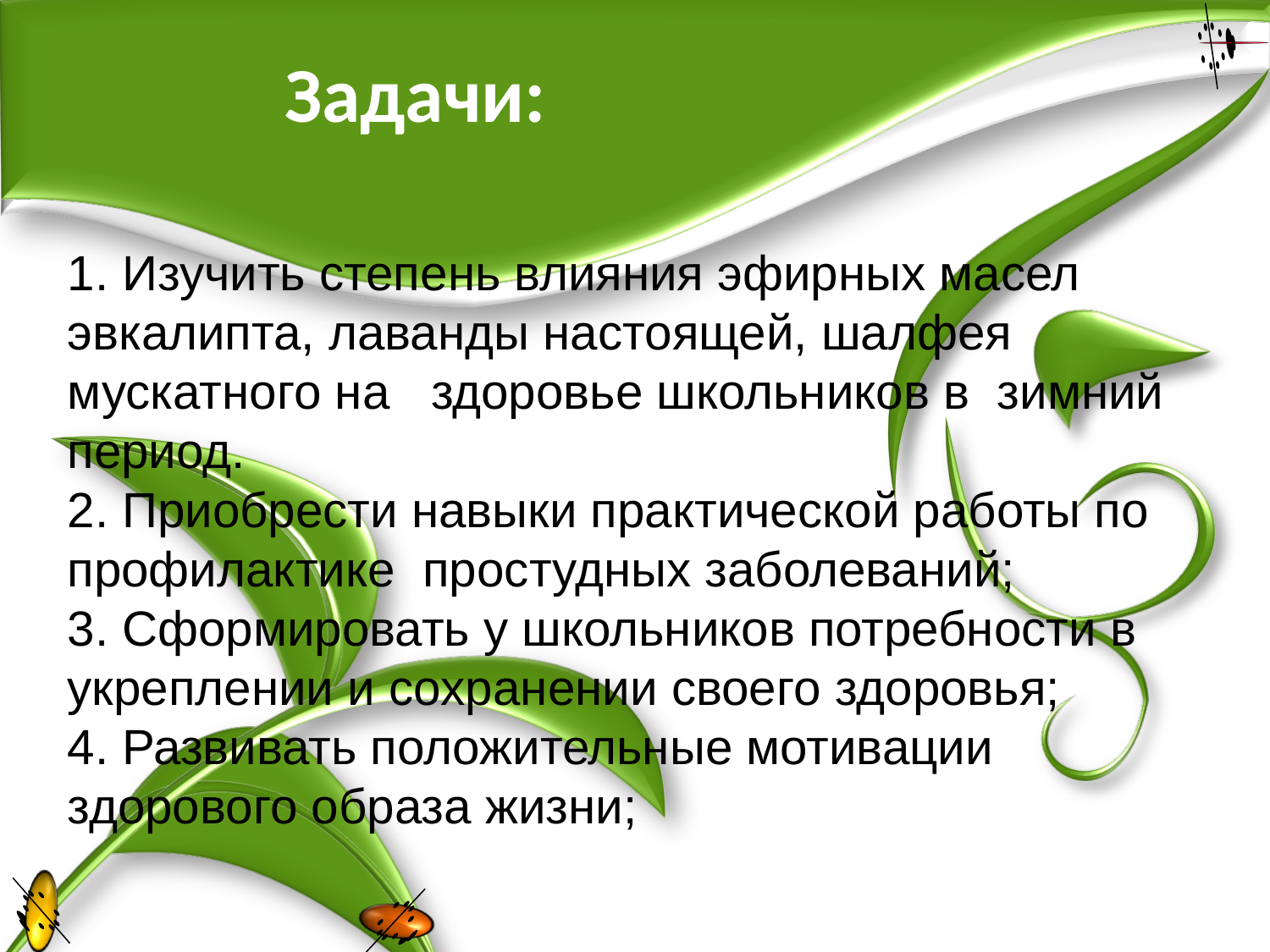

# Задачи:

1. Изучить степень влияния эфирных масел эвкалипта, лаванды настоящей, шалфея мускатного на   здоровье школьников в  зимний период.
2. Приобрести навыки практической работы по профилактике  простудных заболеваний;
3. Сформировать у школьников потребности в укреплении и сохранении своего здоровья;
4. Развивать положительные мотивации здорового образа жизни;